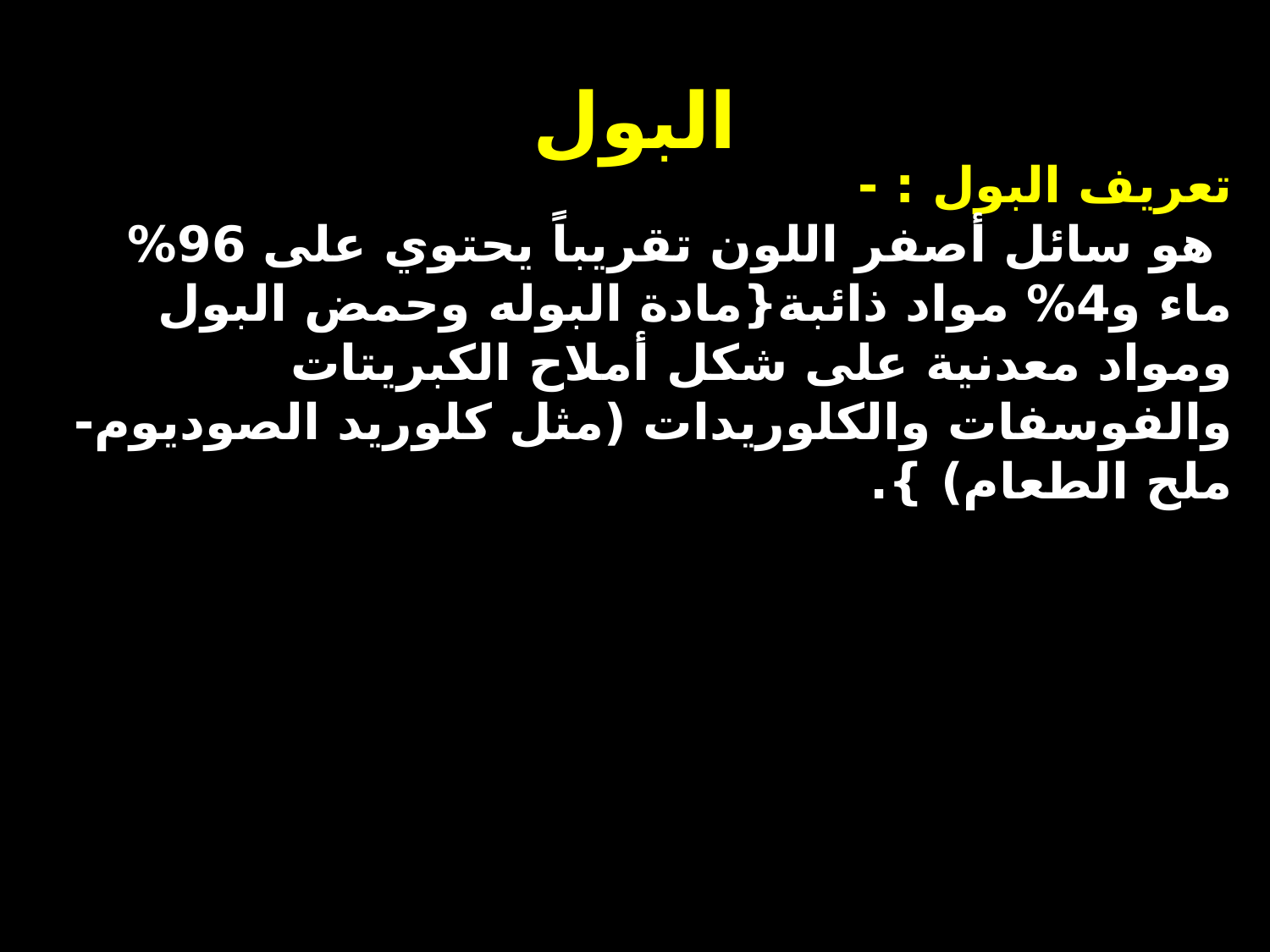

# البول
تعريف البول : -
 هو سائل أصفر اللون تقريباً يحتوي على 96% ماء و4% مواد ذائبة{مادة البوله وحمض البول ومواد معدنية على شكل أملاح الكبريتات والفوسفات والكلوريدات (مثل كلوريد الصوديوم- ملح الطعام) }.